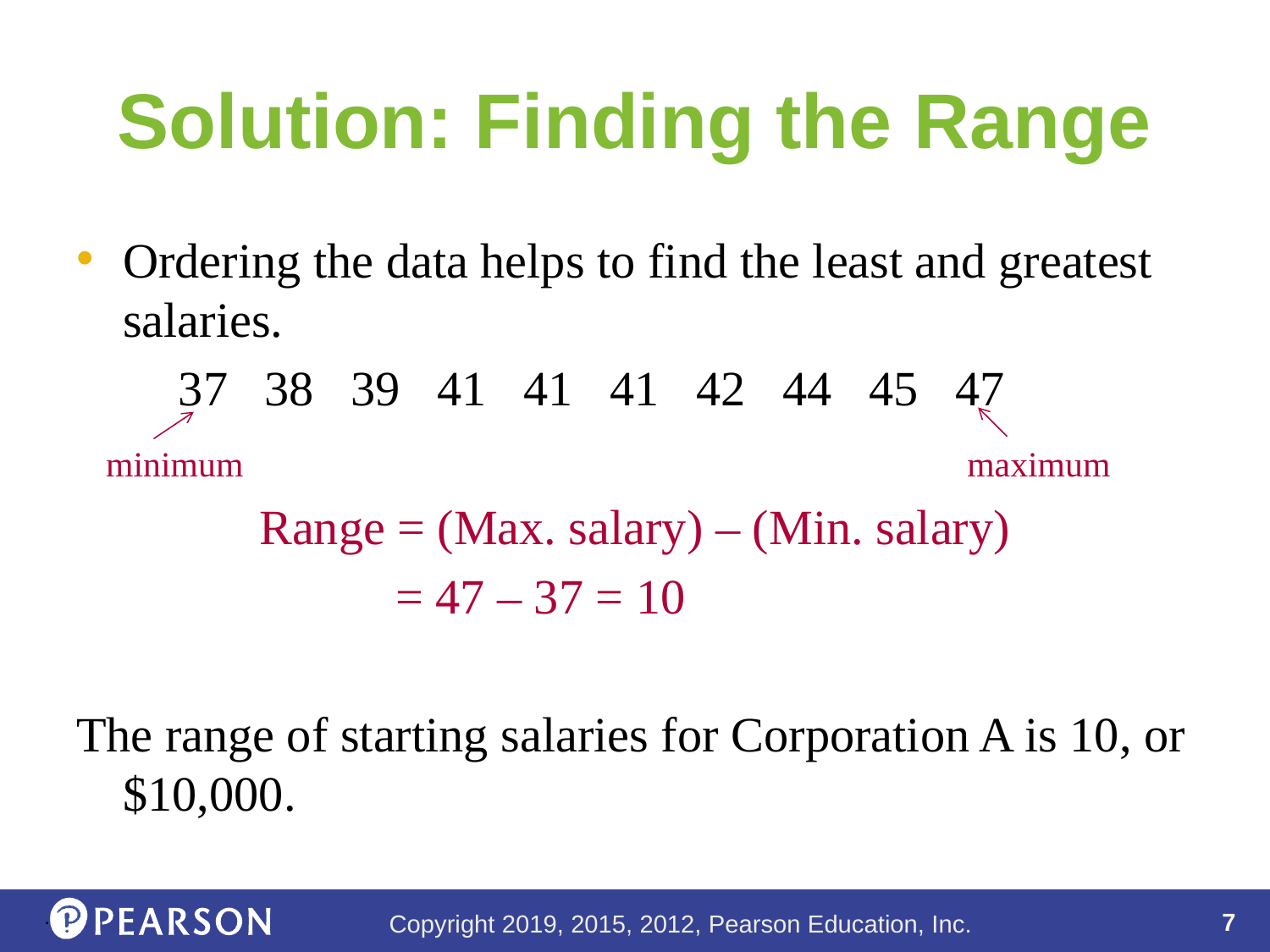

# Solution: Finding the Range
Ordering the data helps to find the least and greatest salaries.
	37   38   39   41   41   41   42   44   45   47

Range = (Max. salary) – (Min. salary)
                          = 47 – 37 = 10

The range of starting salaries for Corporation A is 10, or $10,000.
maximum
minimum
.